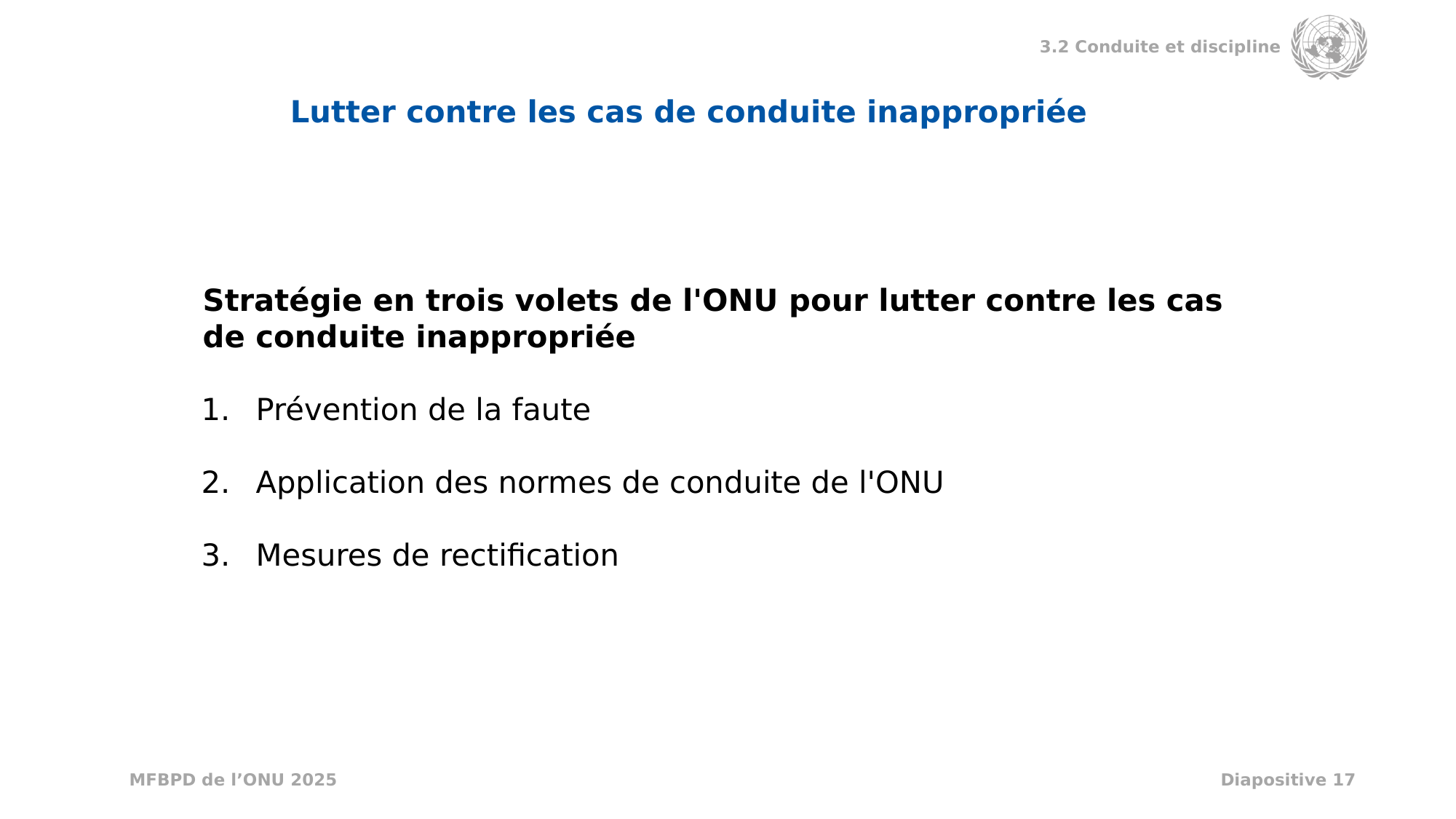

Lutter contre les cas de conduite inappropriée
Stratégie en trois volets de l'ONU pour lutter contre les cas de conduite inappropriée
Prévention de la faute
Application des normes de conduite de l'ONU
Mesures de rectification